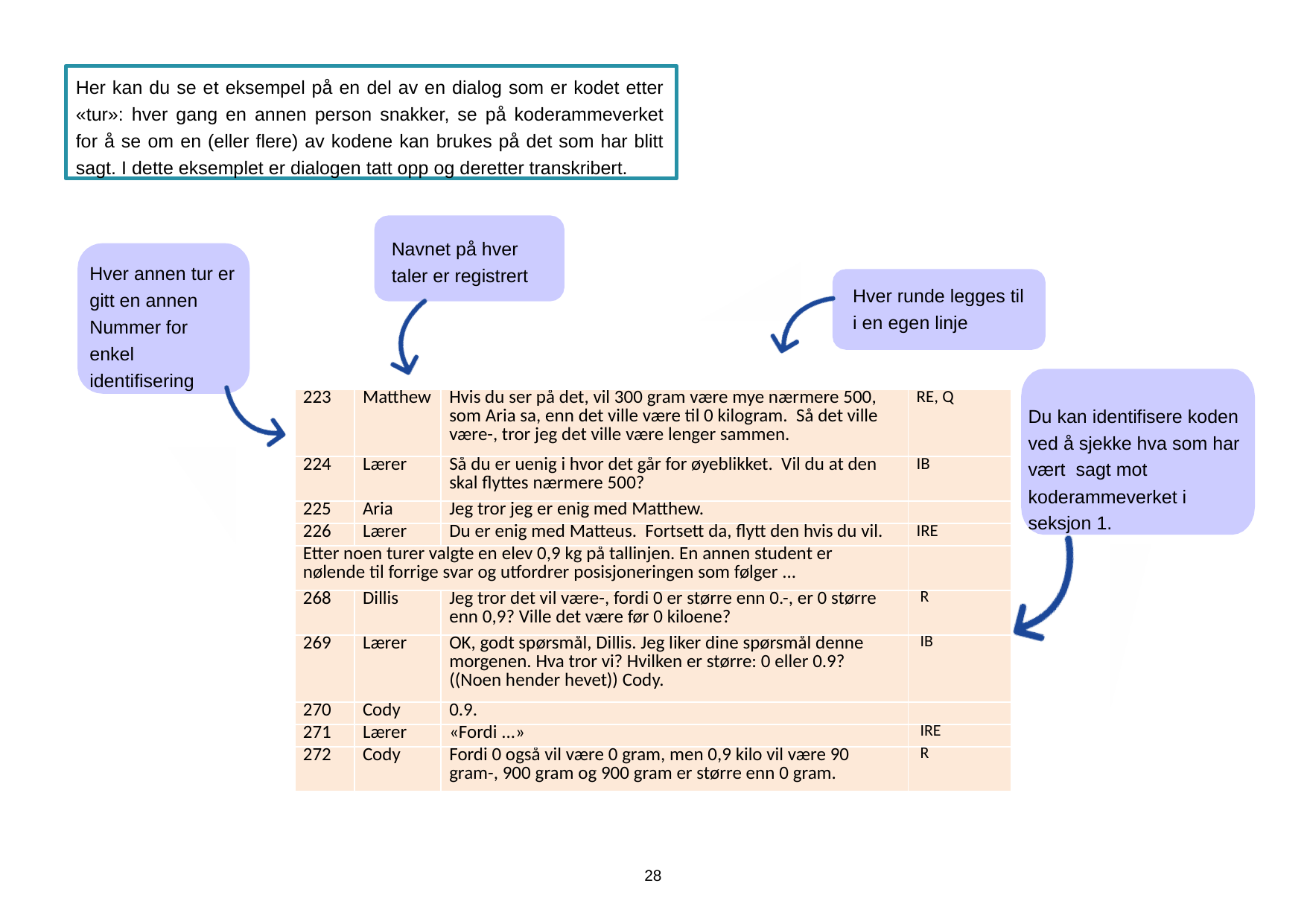

Her kan du se et eksempel på en del av en dialog som er kodet etter «tur»: hver gang en annen person snakker, se på koderammeverket for å se om en (eller flere) av kodene kan brukes på det som har blitt sagt. I dette eksemplet er dialogen tatt opp og deretter transkribert.

Navnet på hver taler er registrert

Hver annen tur er gitt en annen
Nummer for enkel identifisering

Hver runde legges til i en egen linje

| 223 | Matthew | Hvis du ser på det, vil 300 gram være mye nærmere 500, som Aria sa, enn det ville være til 0 kilogram. Så det ville være-, tror jeg det ville være lenger sammen. | RE, Q |
| --- | --- | --- | --- |
| 224 | Lærer | Så du er uenig i hvor det går for øyeblikket. Vil du at den skal flyttes nærmere 500? | IB |
| 225 | Aria | Jeg tror jeg er enig med Matthew. |  |
| 226 | Lærer | Du er enig med Matteus. Fortsett da, flytt den hvis du vil. | IRE |
| Etter noen turer valgte en elev 0,9 kg på tallinjen. En annen student er nølende til forrige svar og utfordrer posisjoneringen som følger ... |  |  |  |
| 268 | Dillis | Jeg tror det vil være-, fordi 0 er større enn 0.-, er 0 større enn 0,9? Ville det være før 0 kiloene? | R |
| 269 | Lærer | OK, godt spørsmål, Dillis. Jeg liker dine spørsmål denne morgenen. Hva tror vi? Hvilken er større: 0 eller 0.9? ((Noen hender hevet)) Cody. | IB |
| 270 | Cody | 0.9. |  |
| 271 | Lærer | «Fordi ...» | IRE |
| 272 | Cody | Fordi 0 også vil være 0 gram, men 0,9 kilo vil være 90 gram-, 900 gram og 900 gram er større enn 0 gram. | R |
Du kan identifisere koden ved å sjekke hva som har vært  sagt mot koderammeverket i seksjon 1.

28